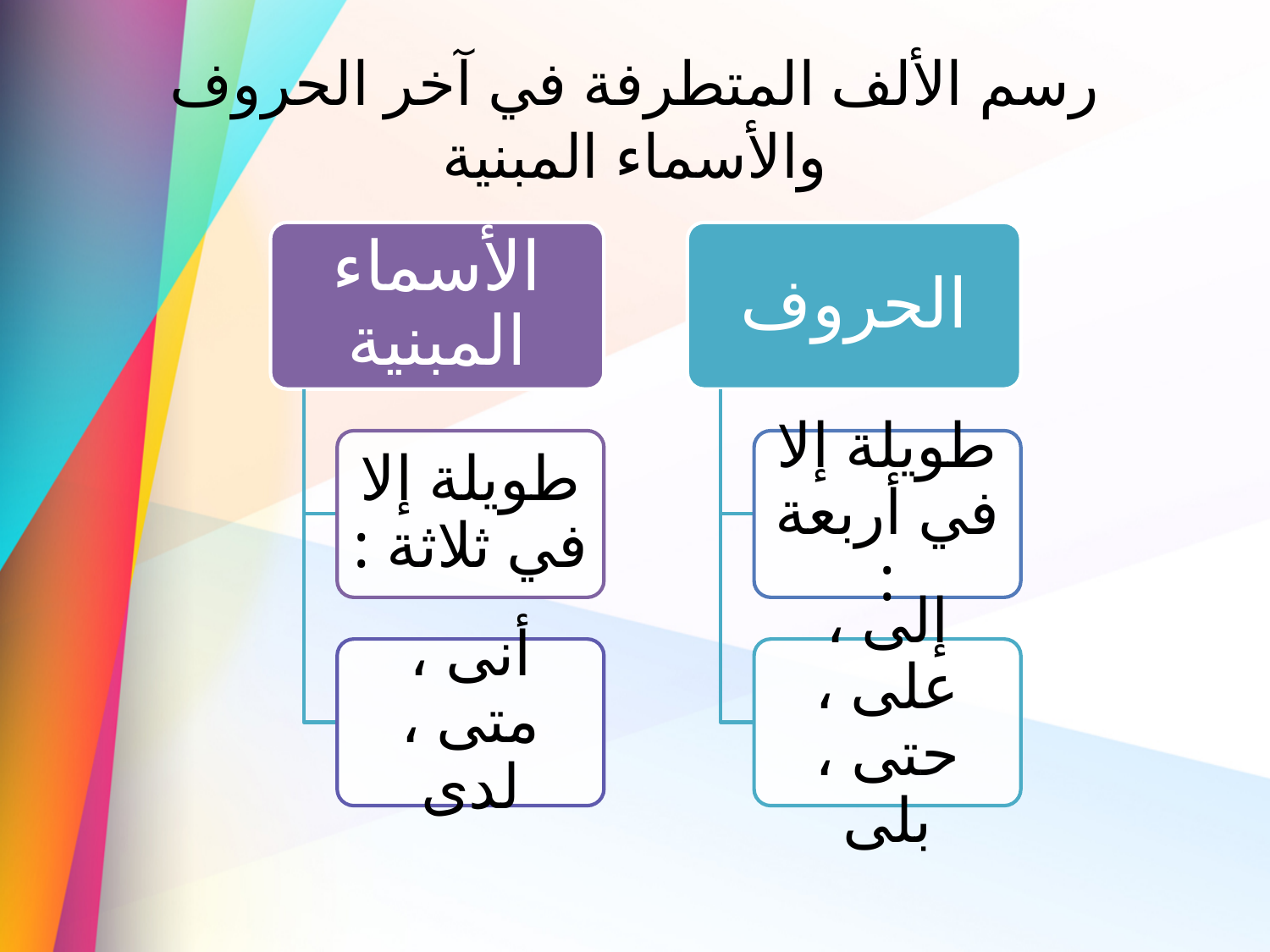

# رسم الألف المتطرفة في آخر الحروف والأسماء المبنية
الأسماء المبنية
طويلة إلا في ثلاثة :
أنى ، متى ، لدى
الحروف
طويلة إلا في أربعة :
إلى ، على ، حتى ، بلى